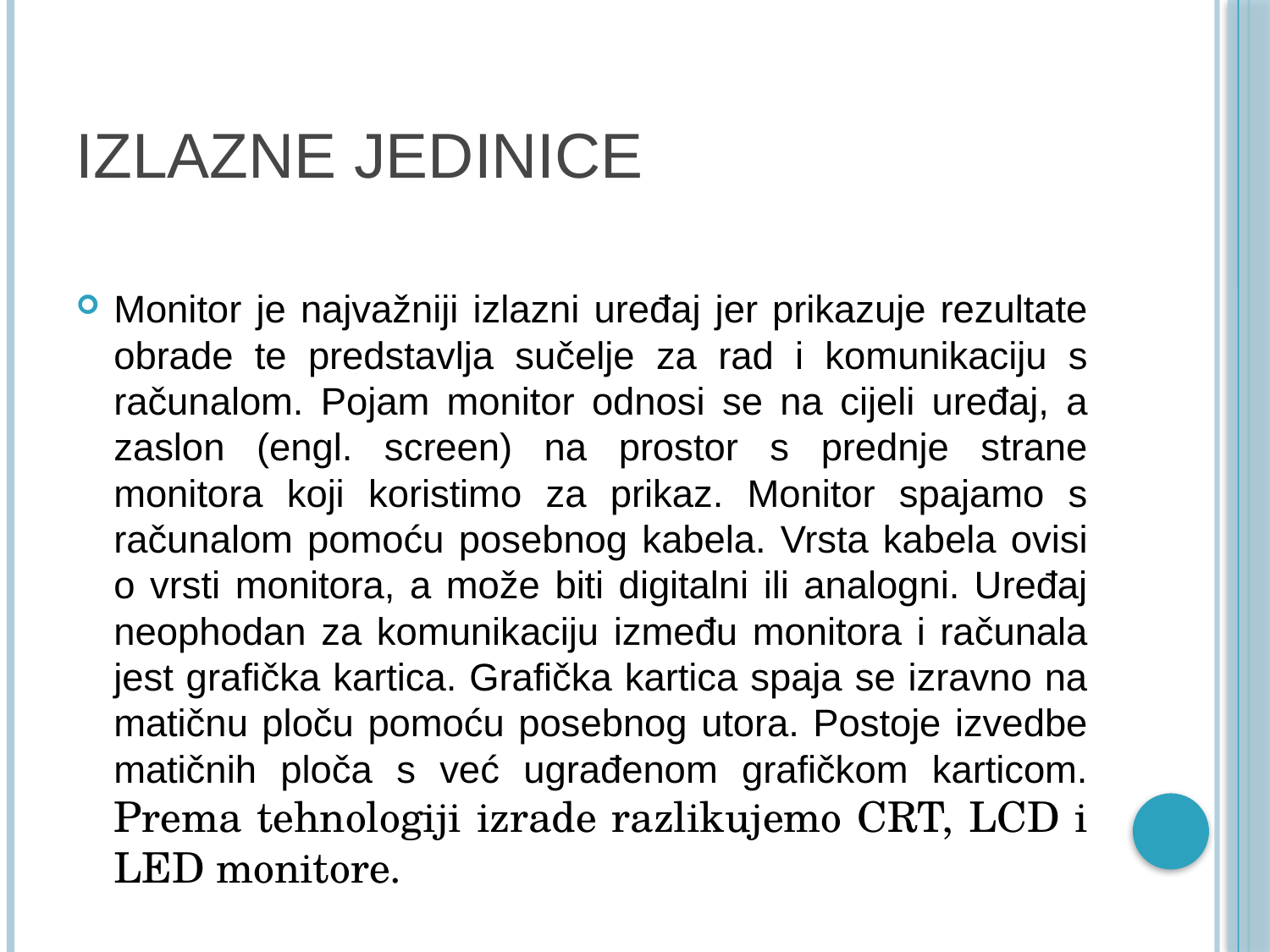

# Izlazne jedinice

Monitor je najvažniji izlazni uređaj jer prikazuje rezultate obrade te predstavlja sučelje za rad i komunikaciju s računalom. Pojam monitor odnosi se na cijeli uređaj, a zaslon (engl. screen) na prostor s prednje strane monitora koji koristimo za prikaz. Monitor spajamo s računalom pomoću posebnog kabela. Vrsta kabela ovisi o vrsti monitora, a može biti digitalni ili analogni. Uređaj neophodan za komunikaciju između monitora i računala jest grafička kartica. Grafička kartica spaja se izravno na matičnu ploču pomoću posebnog utora. Postoje izvedbe matičnih ploča s već ugrađenom grafičkom karticom. Prema tehnologiji izrade razlikujemo CRT, LCD i LED monitore.